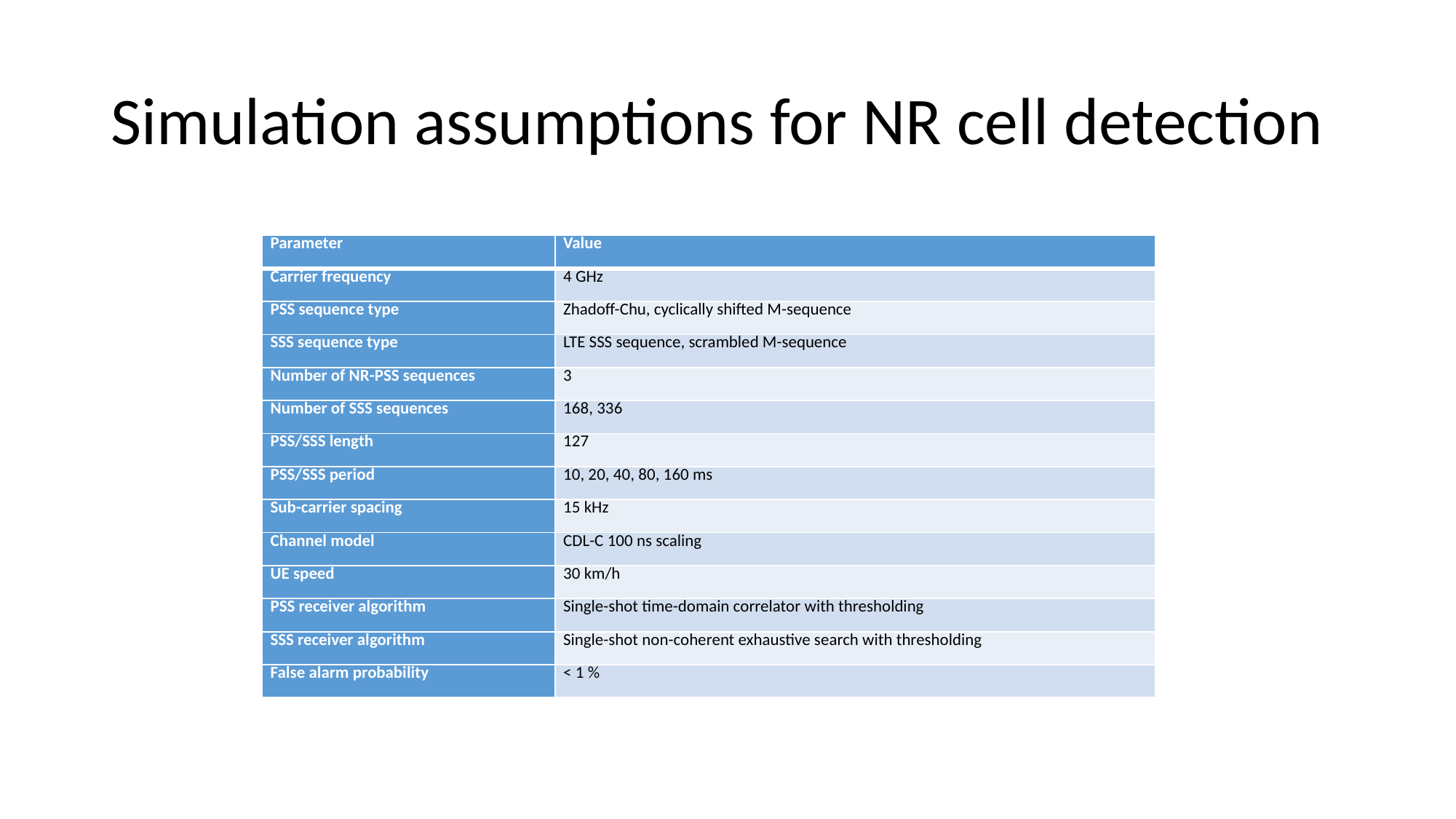

# Simulation assumptions for NR cell detection
| Parameter | Value |
| --- | --- |
| Carrier frequency | 4 GHz |
| PSS sequence type | Zhadoff-Chu, cyclically shifted M-sequence |
| SSS sequence type | LTE SSS sequence, scrambled M-sequence |
| Number of NR-PSS sequences | 3 |
| Number of SSS sequences | 168, 336 |
| PSS/SSS length | 127 |
| PSS/SSS period | 10, 20, 40, 80, 160 ms |
| Sub-carrier spacing | 15 kHz |
| Channel model | CDL-C 100 ns scaling |
| UE speed | 30 km/h |
| PSS receiver algorithm | Single-shot time-domain correlator with thresholding |
| SSS receiver algorithm | Single-shot non-coherent exhaustive search with thresholding |
| False alarm probability | < 1 % |